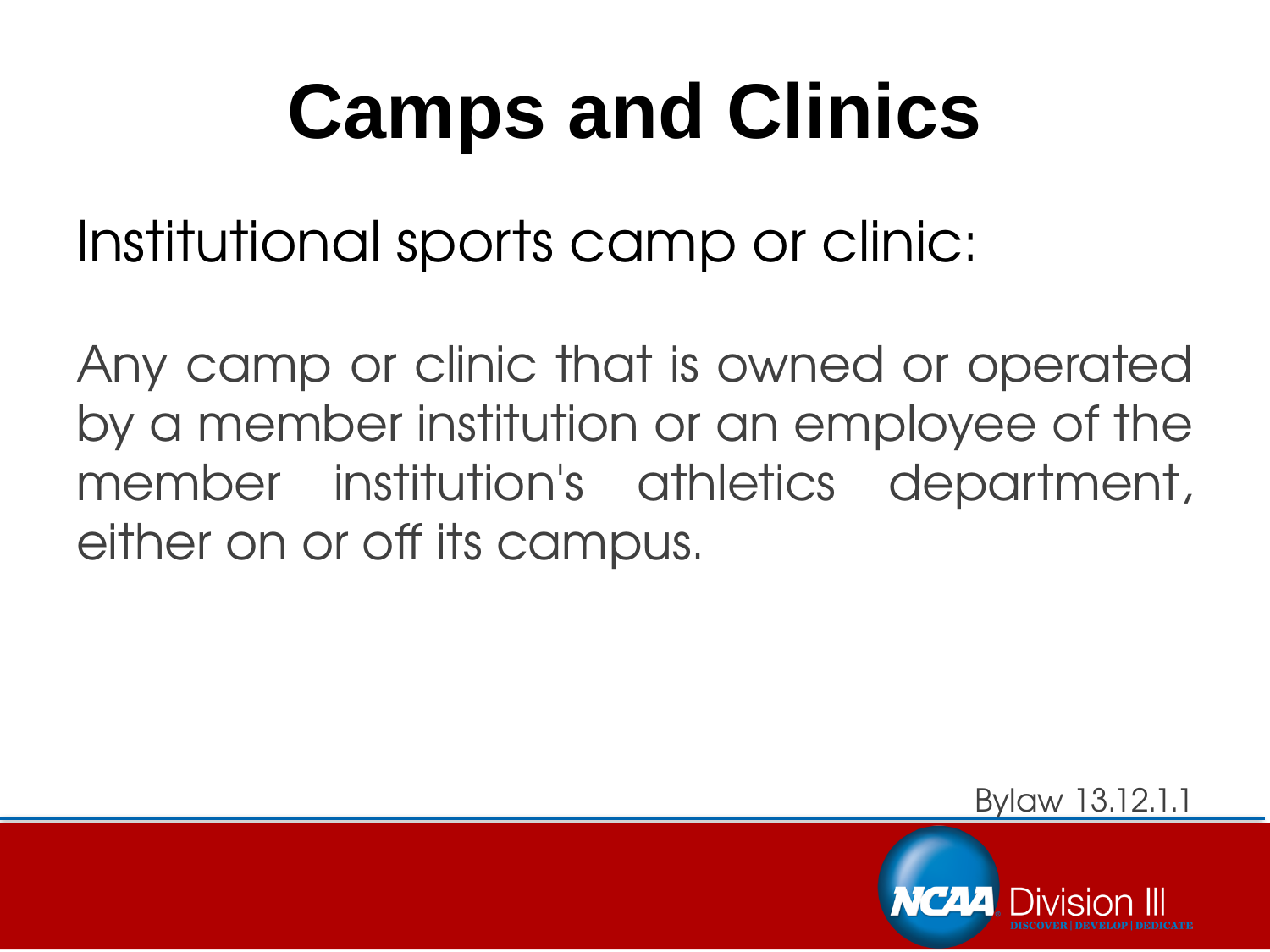

# Camps and Clinics
Institutional sports camp or clinic:

Any camp or clinic that is owned or operated by a member institution or an employee of the member institution's athletics department, either on or off its campus.

Bylaw 13.12.1.1